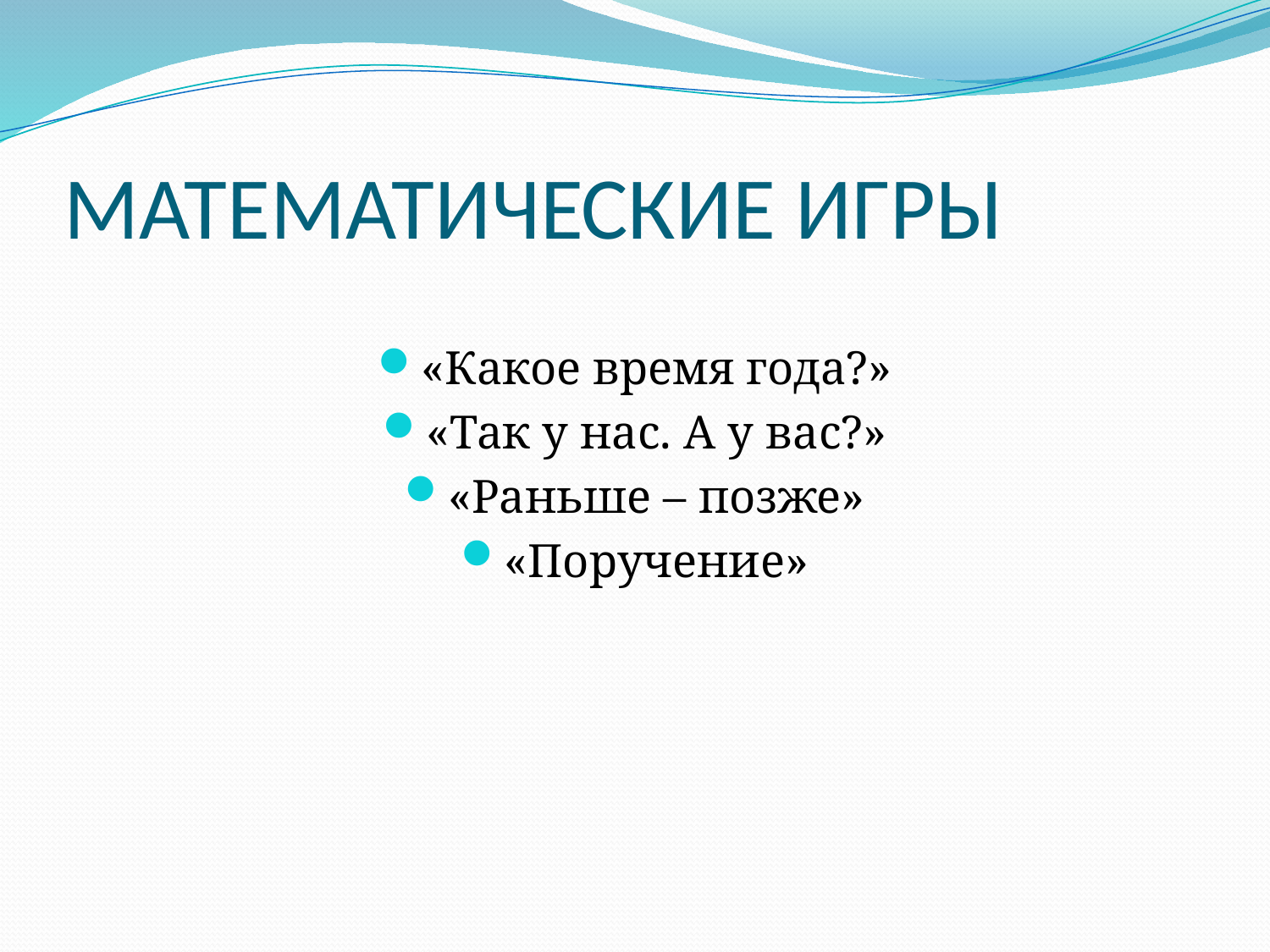

# МАТЕМАТИЧЕСКИЕ ИГРЫ

«Какое время года?»
«Так у нас. А у вас?»
«Раньше – позже»
«Поручение»